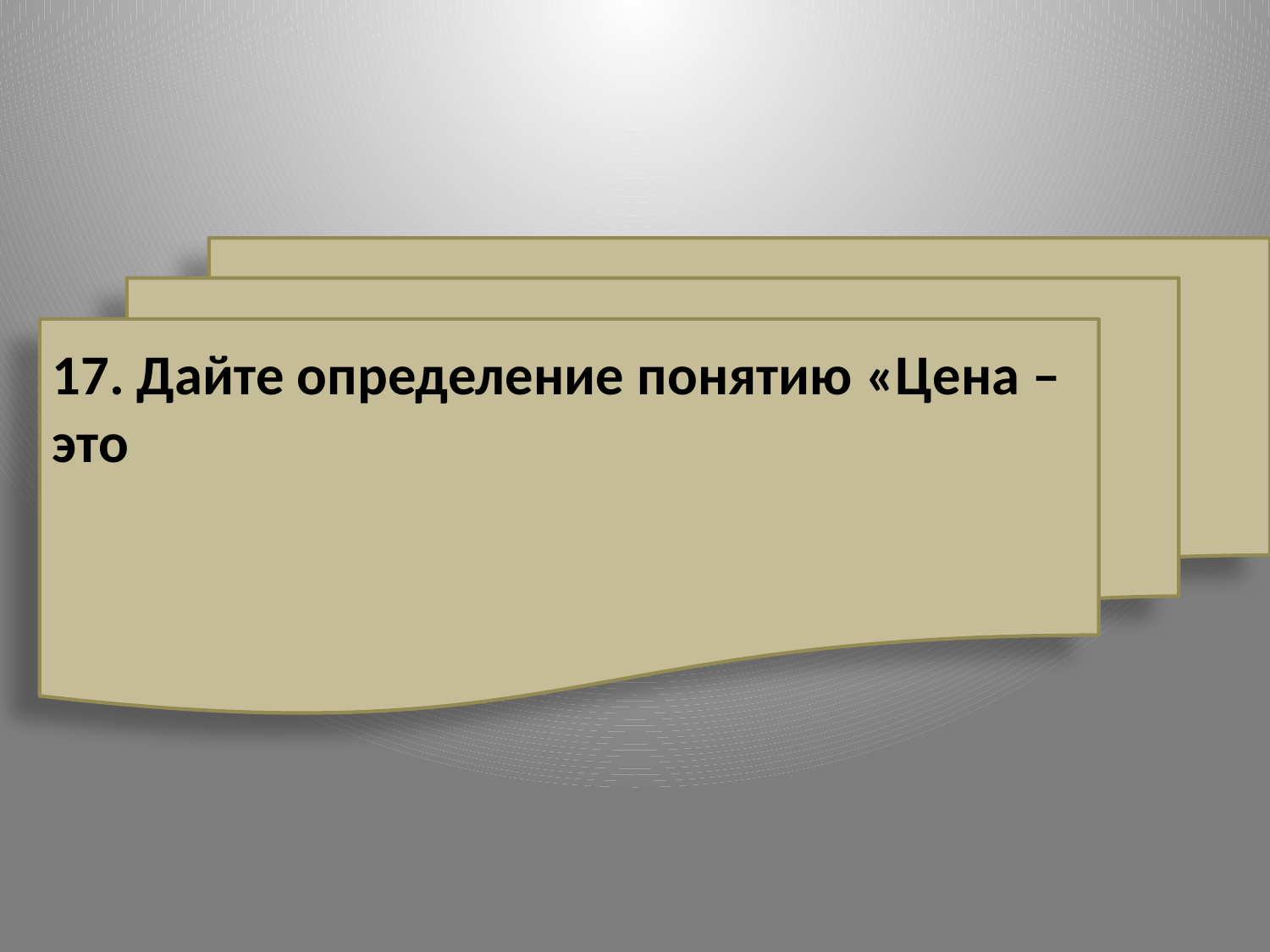

17. Дайте определение понятию «Цена – это